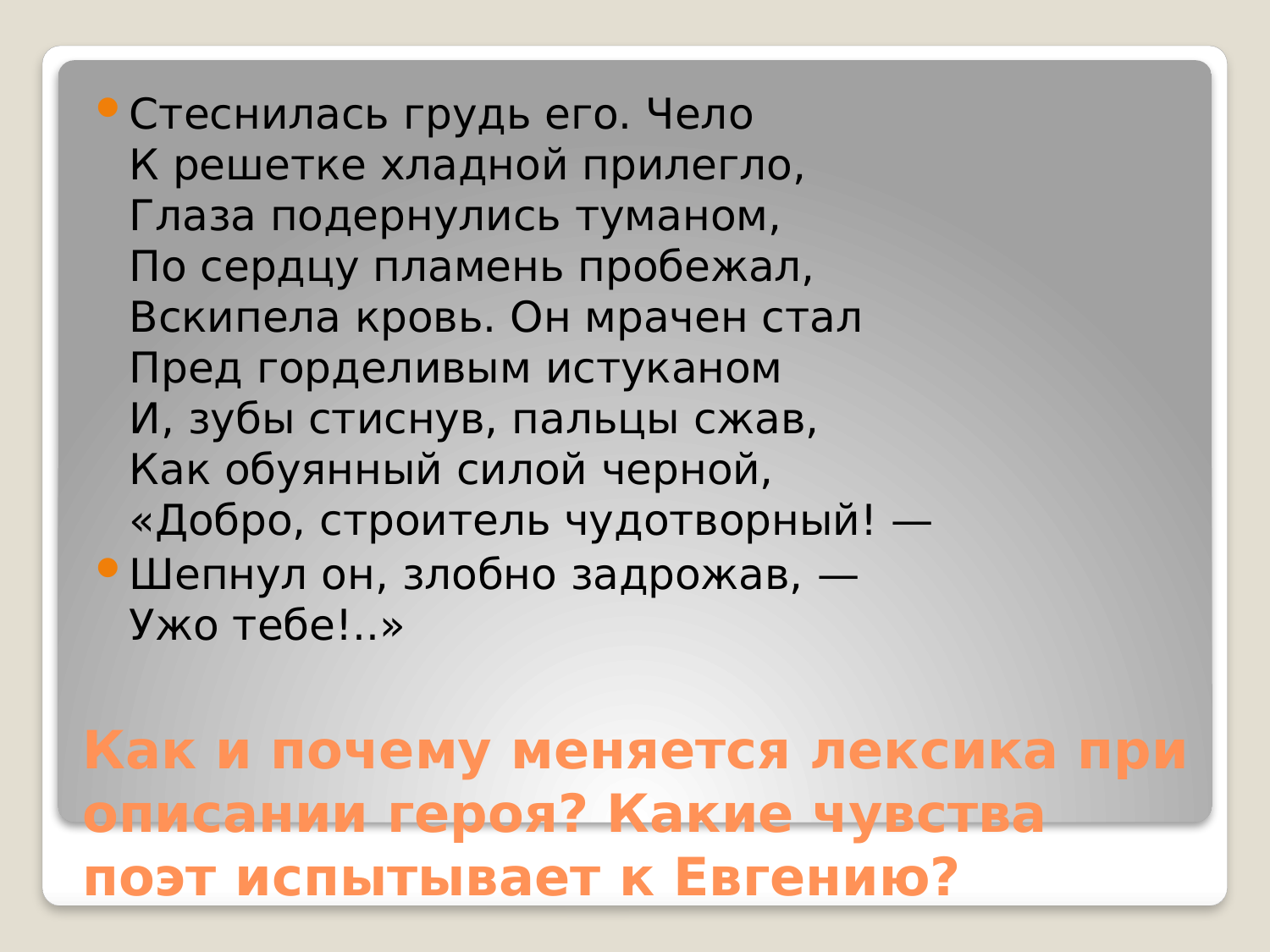

Стеснилась грудь его. Чело
К решетке хладной прилегло,
Глаза подернулись туманом,
По сердцу пламень пробежал,
Вскипела кровь. Он мрачен стал
Пред горделивым истуканом
И, зубы стиснув, пальцы сжав,
Как обуянный силой черной,
«Добро, строитель чудотворный! —
Шепнул он, злобно задрожав, —
Ужо тебе!..»
# Как и почему меняется лексика при описании героя? Какие чувства поэт испытывает к Евгению?